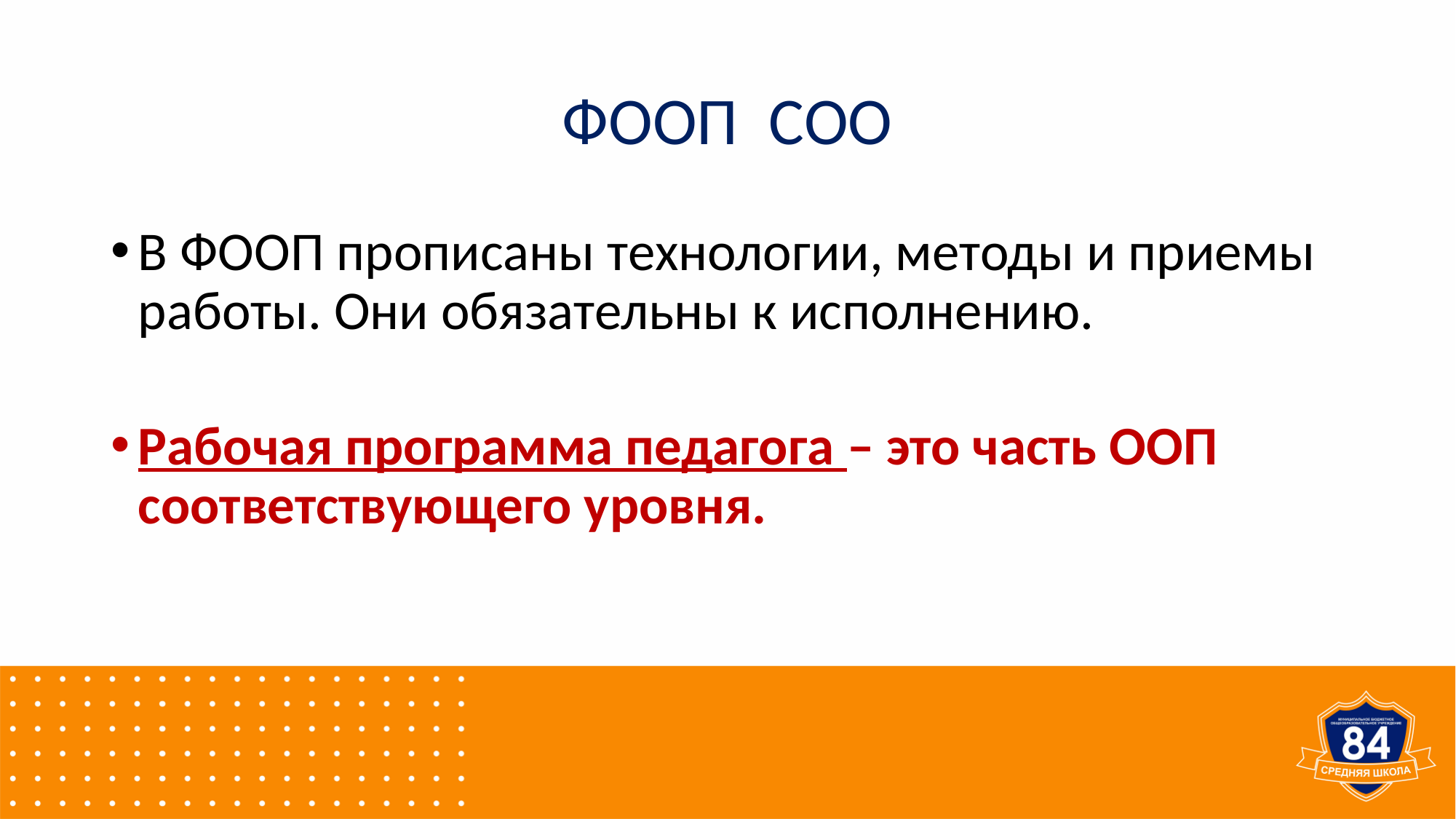

# ФООП  СОО
В ФООП прописаны технологии, методы и приемы работы. Они обязательны к исполнению.

Рабочая программа педагога – это часть ООП соответствующего уровня.